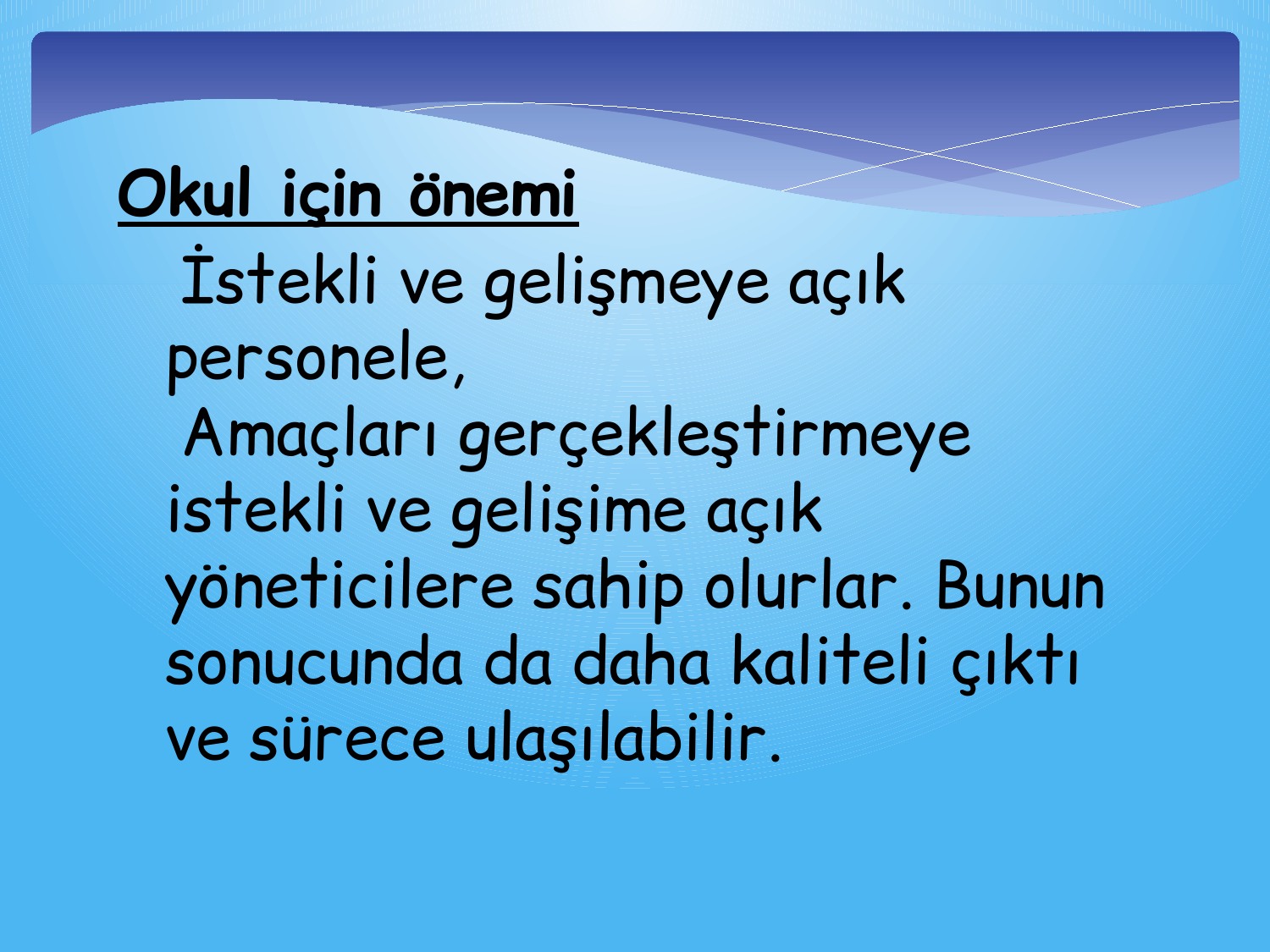

Okul için önemi
İstekli ve gelişmeye açık personele,
Amaçları gerçekleştirmeye istekli ve gelişime açık yöneticilere sahip olurlar. Bunun sonucunda da daha kaliteli çıktı ve sürece ulaşılabilir.